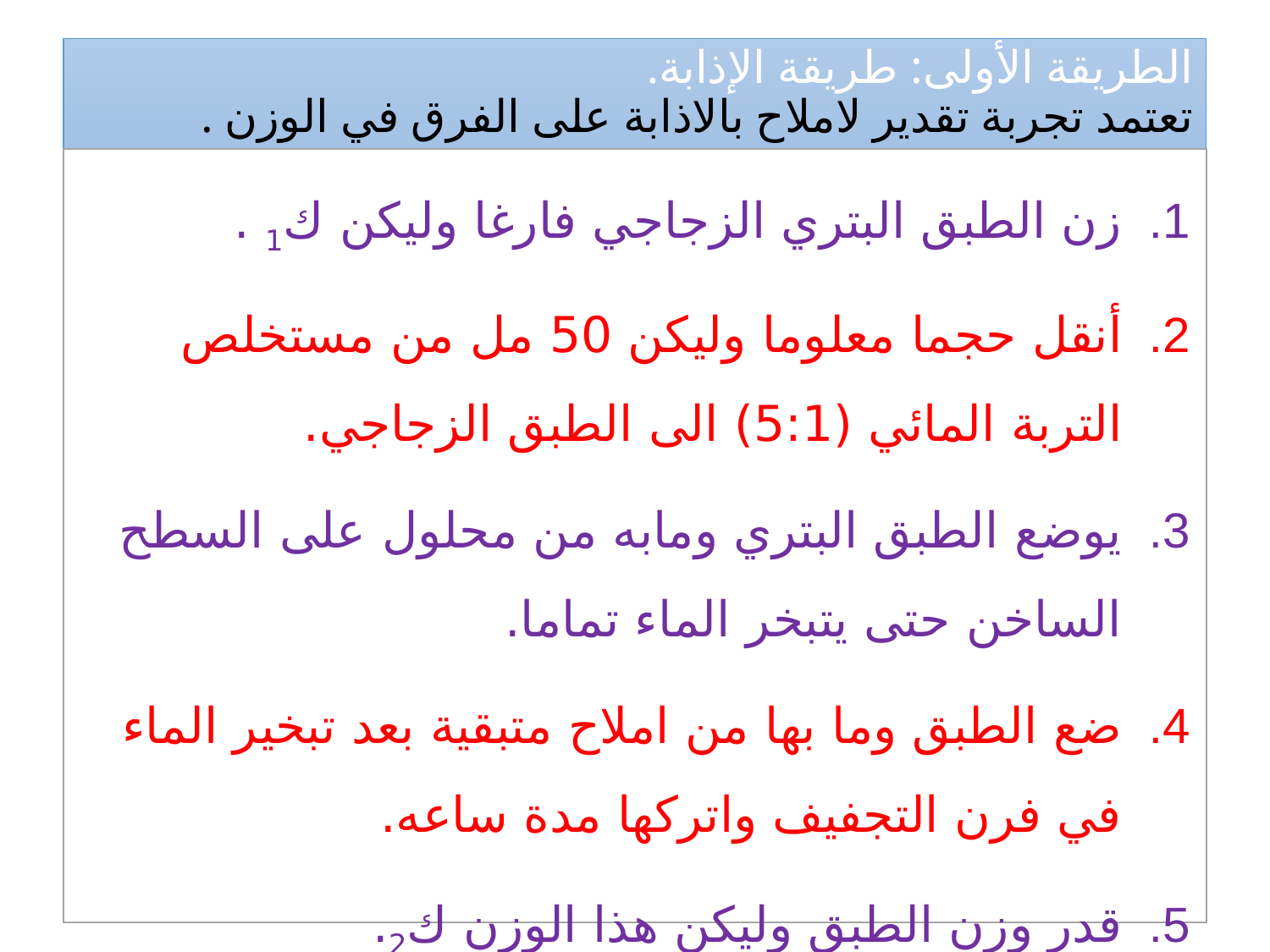

# الطريقة الأولى: طريقة الإذابة. تعتمد تجربة تقدير لاملاح بالاذابة على الفرق في الوزن .
زن الطبق البتري الزجاجي فارغا وليكن ك1 .
أنقل حجما معلوما وليكن 50 مل من مستخلص التربة المائي (5:1) الى الطبق الزجاجي.
يوضع الطبق البتري ومابه من محلول على السطح الساخن حتى يتبخر الماء تماما.
ضع الطبق وما بها من املاح متبقية بعد تبخير الماء في فرن التجفيف واتركها مدة ساعه.
قدر وزن الطبق وليكن هذا الوزن ك2.